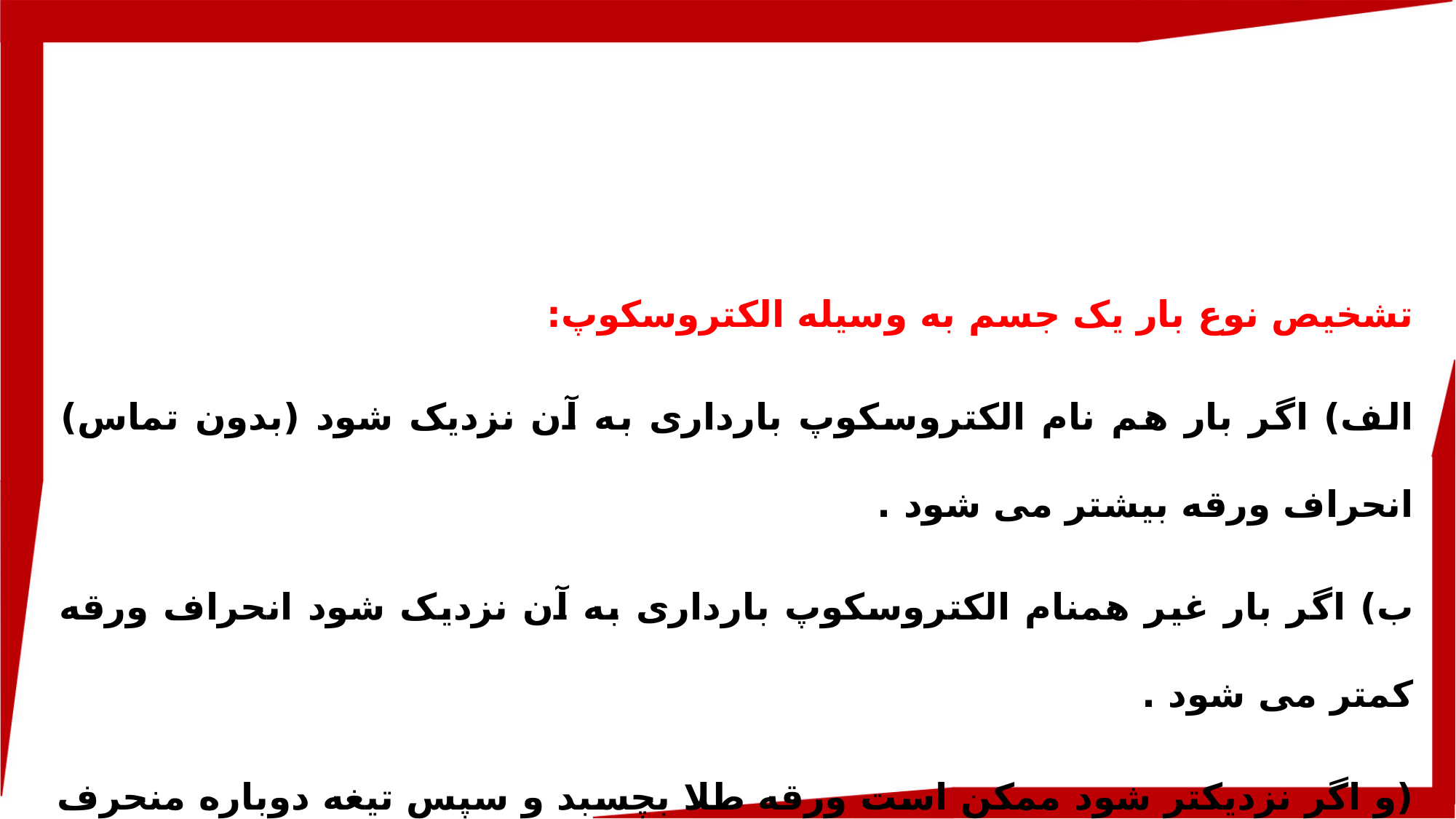

تشخیص نوع بار یک جسم به وسیله الکتروسکوپ:
الف) اگر بار هم نام الکتروسکوپ بارداری به آن نزدیک شود (بدون تماس) انحراف ورقه بیشتر می شود .
ب) اگر بار غیر همنام الکتروسکوپ بارداری به آن نزدیک شود انحراف ورقه کمتر می شود .
(و اگر نزدیکتر شود ممکن است ورقه طلا بچسبد و سپس تیغه دوباره منحرف شود.)